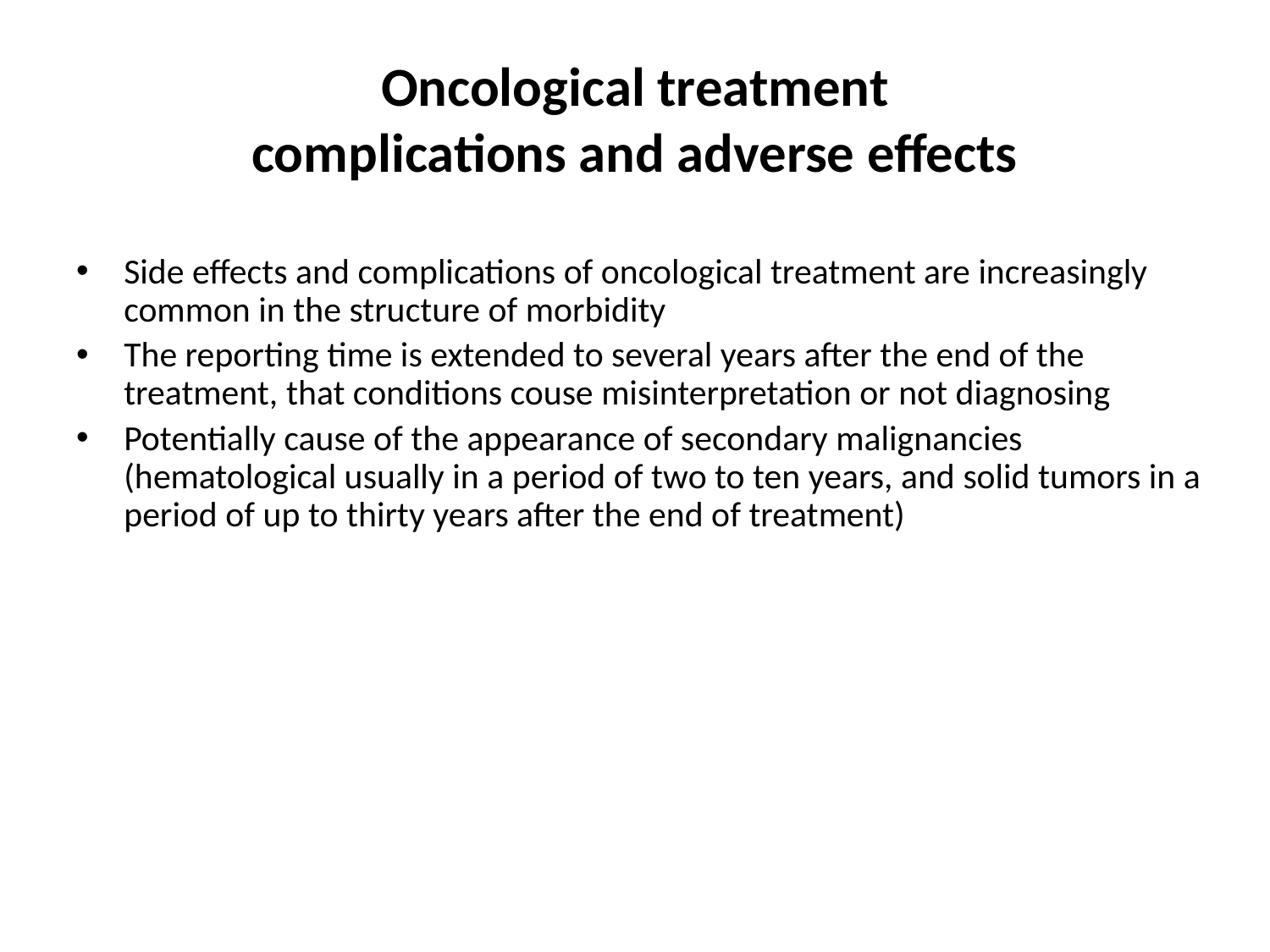

# Oncological treatment complications and adverse effects
Side effects and complications of oncological treatment are increasingly common in the structure of morbidity
The reporting time is extended to several years after the end of the treatment, that conditions couse misinterpretation or not diagnosing
Potentially cause of the appearance of secondary malignancies (hematological usually in a period of two to ten years, and solid tumors in a period of up to thirty years after the end of treatment)